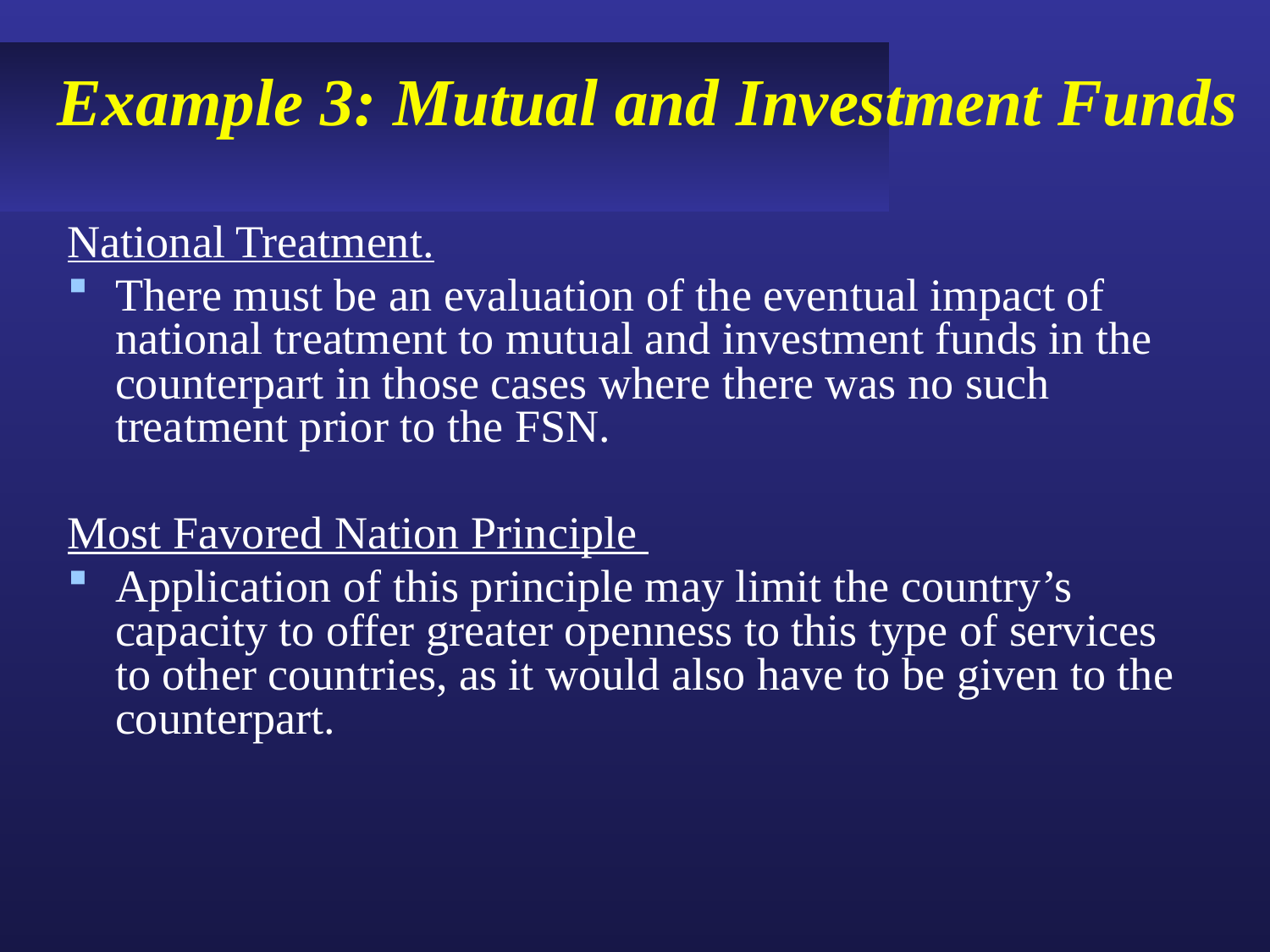

Example 3: Mutual and Investment Funds

National Treatment.
There must be an evaluation of the eventual impact of national treatment to mutual and investment funds in the counterpart in those cases where there was no such treatment prior to the FSN.

Most Favored Nation Principle
Application of this principle may limit the country’s capacity to offer greater openness to this type of services to other countries, as it would also have to be given to the counterpart.